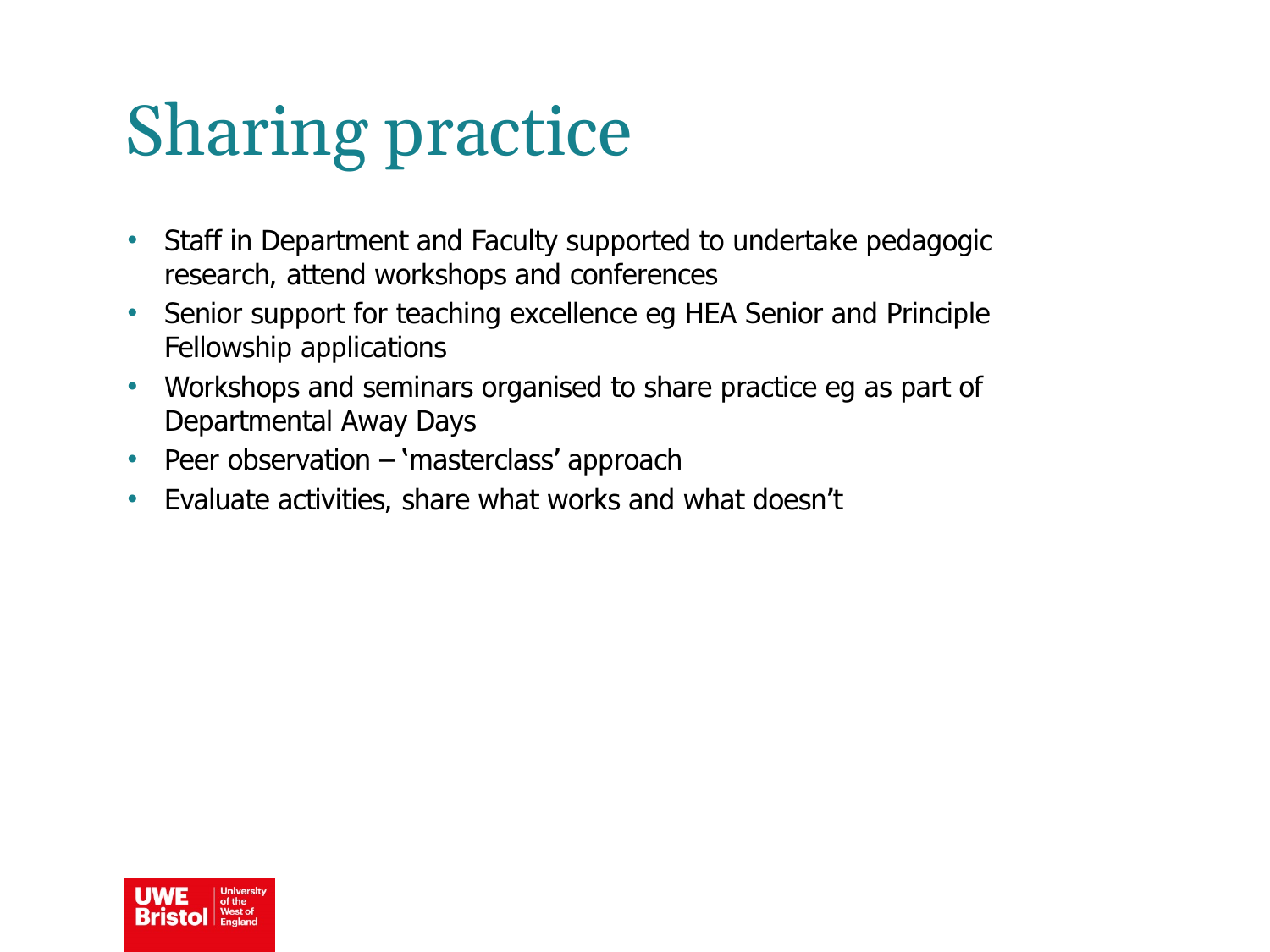

Sharing practice
Staff in Department and Faculty supported to undertake pedagogic research, attend workshops and conferences
Senior support for teaching excellence eg HEA Senior and Principle Fellowship applications
Workshops and seminars organised to share practice eg as part of Departmental Away Days
Peer observation – ‘masterclass’ approach
Evaluate activities, share what works and what doesn’t